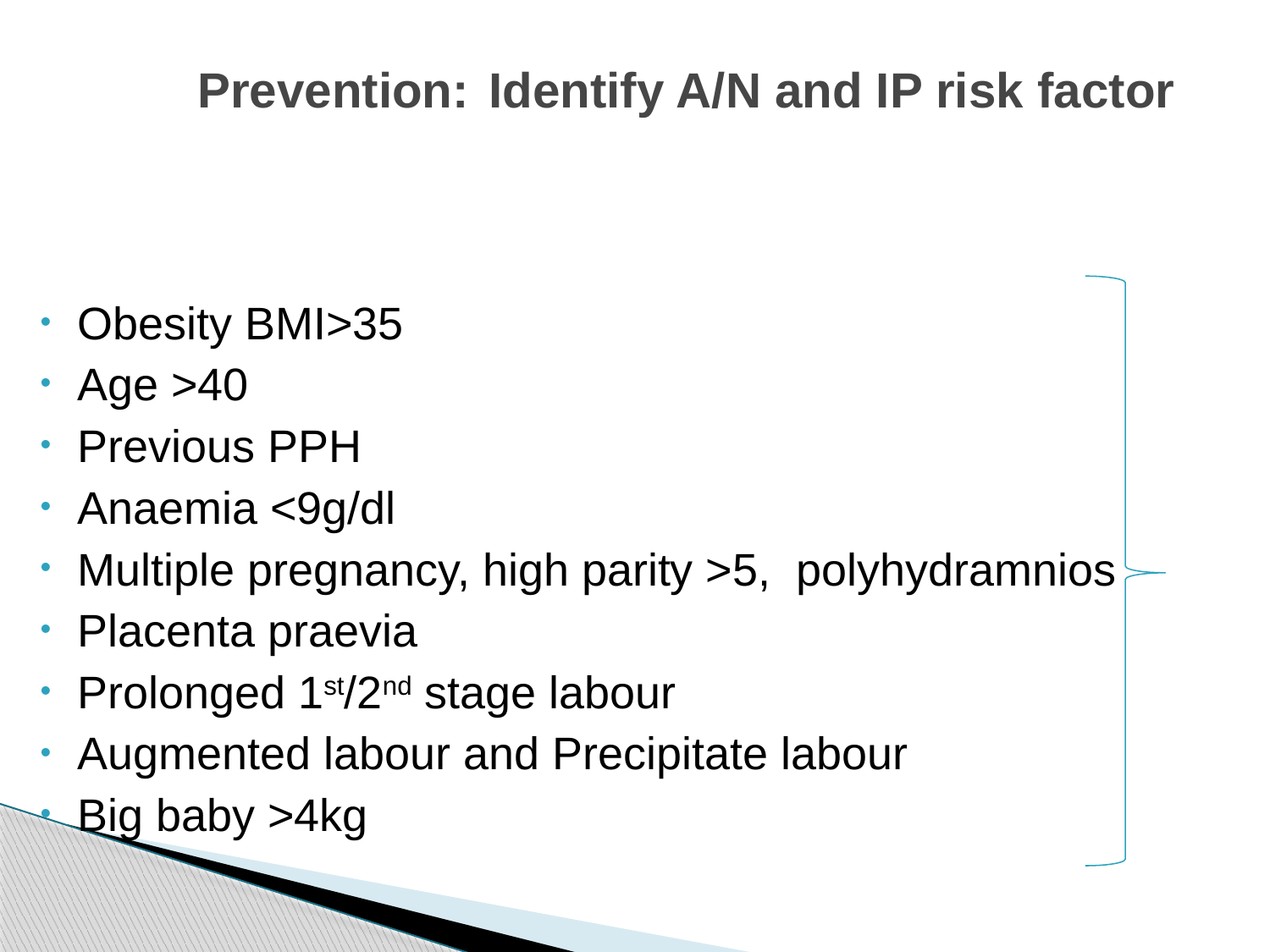

# Prevention: Identify A/N and IP risk factor

Obesity BMI>35
Age >40
Previous PPH
Anaemia <9g/dl
Multiple pregnancy, high parity >5,  polyhydramnios
Placenta praevia
Prolonged 1st/2nd stage labour
Augmented labour and Precipitate labour
Big baby >4kg